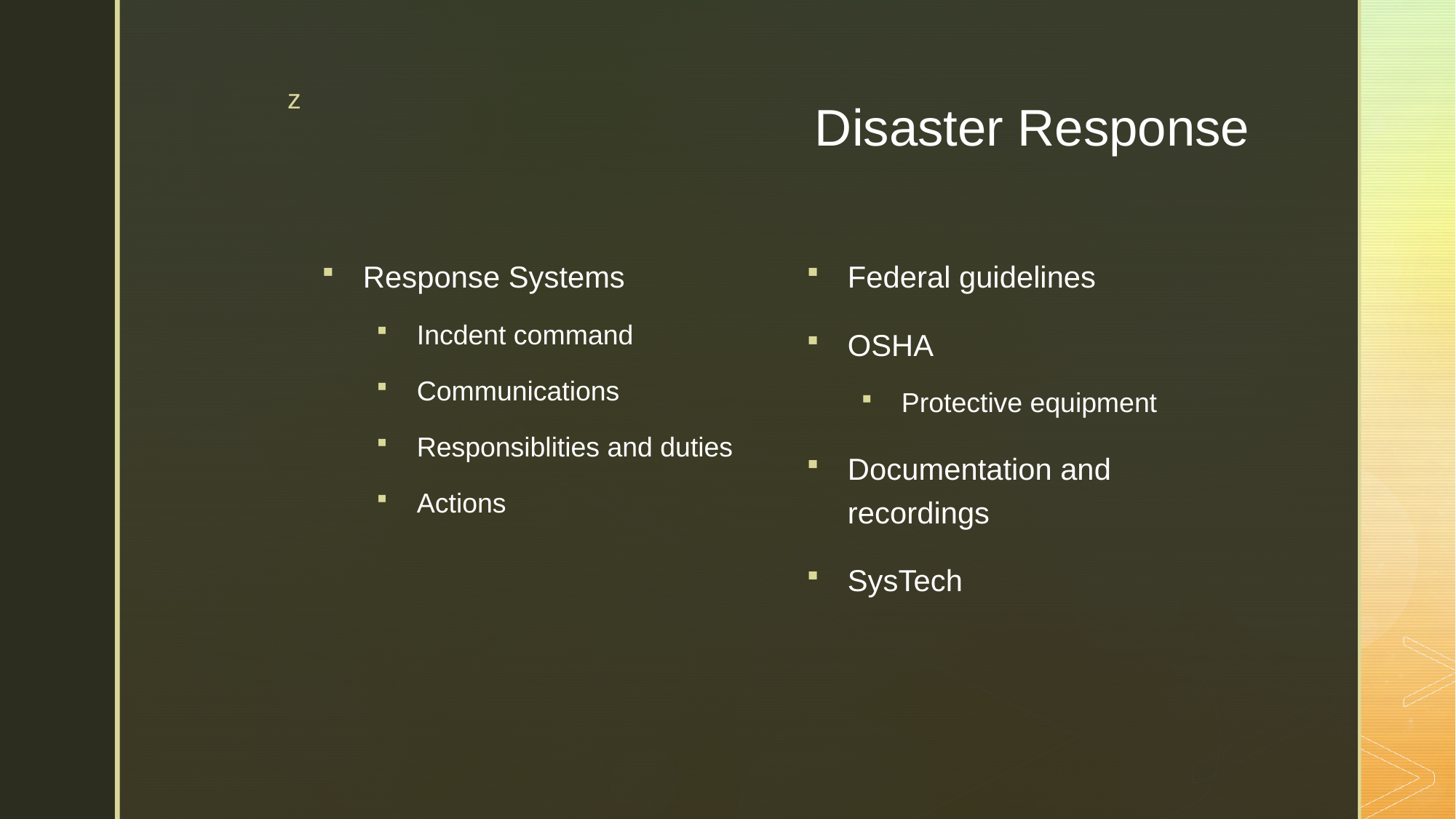

# Disaster Response
Federal guidelines
OSHA
Protective equipment
Documentation and recordings
SysTech
Response Systems
Incdent command
Communications
Responsiblities and duties
Actions